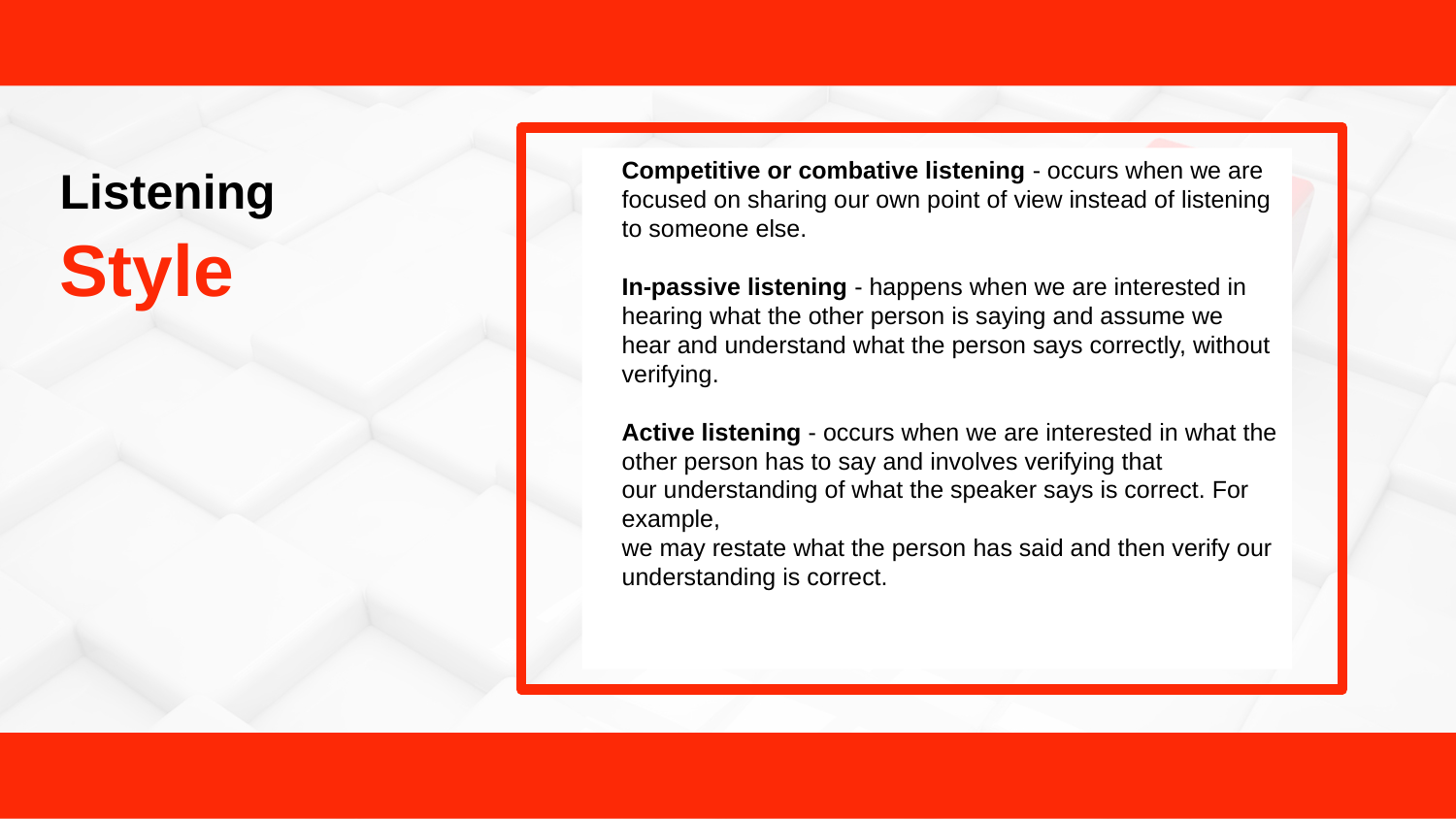

Listening
Style

Competitive or combative listening - occurs when we are
focused on sharing our own point of view instead of listening
to someone else.

In-passive listening - happens when we are interested in
hearing what the other person is saying and assume we
hear and understand what the person says correctly, without verifying.

Active listening - occurs when we are interested in what the other person has to say and involves verifying that our understanding of what the speaker says is correct. For example,
we may restate what the person has said and then verify our understanding is correct.